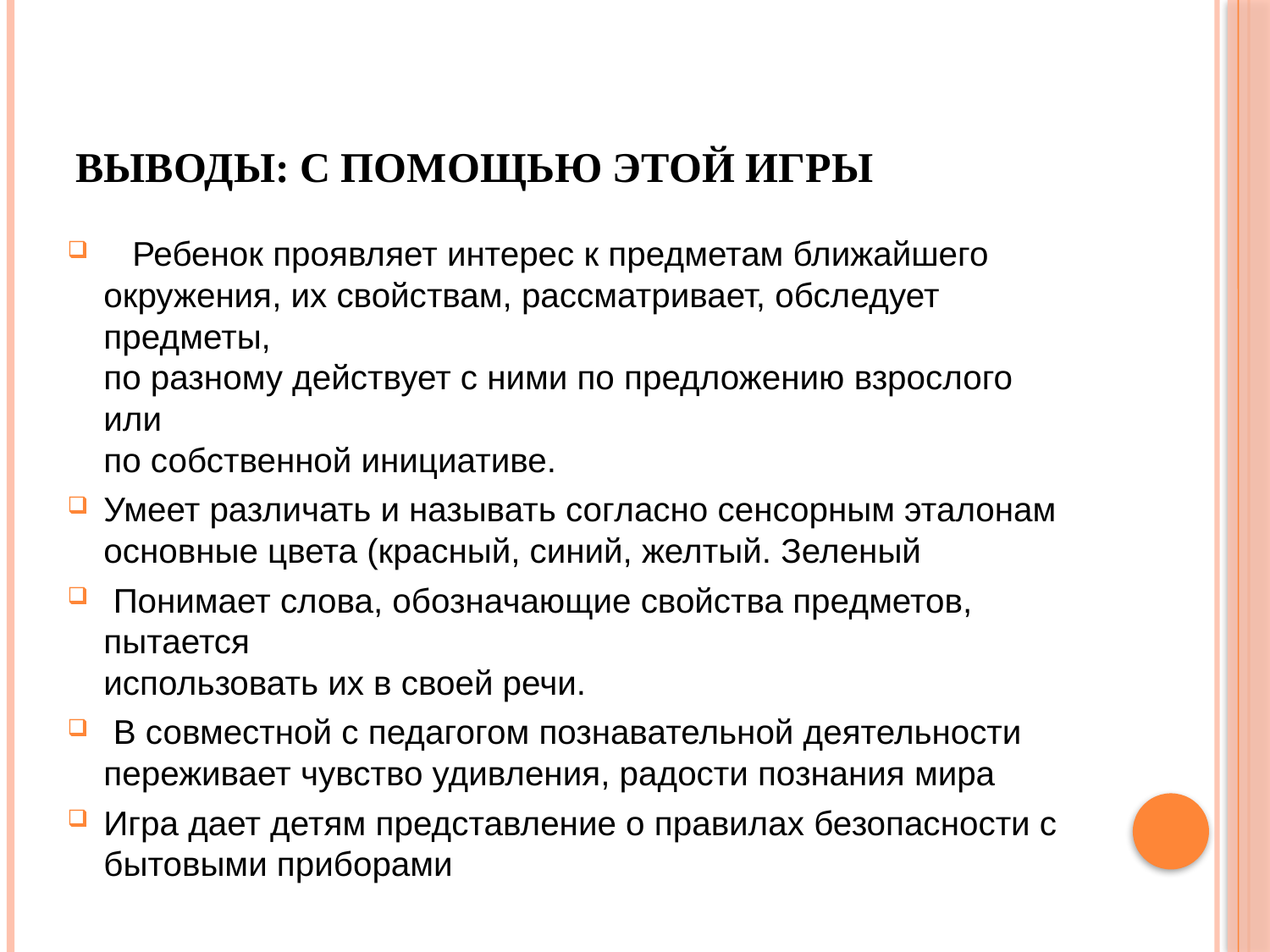

# Выводы: с помощью этой игры
   Ребенок проявляет интерес к предметам ближайшего
окружения, их свойствам, рассматривает, обследует предметы,
по разному действует с ними по предложению взрослого или
по собственной инициативе.
Умеет различать и называть согласно сенсорным эталонам основные цвета (красный, синий, желтый. Зеленый
 Понимает слова, обозначающие свойства предметов, пытается
использовать их в своей речи.
 В совместной с педагогом познавательной деятельности
переживает чувство удивления, радости познания мира
Игра дает детям представление о правилах безопасности с бытовыми приборами